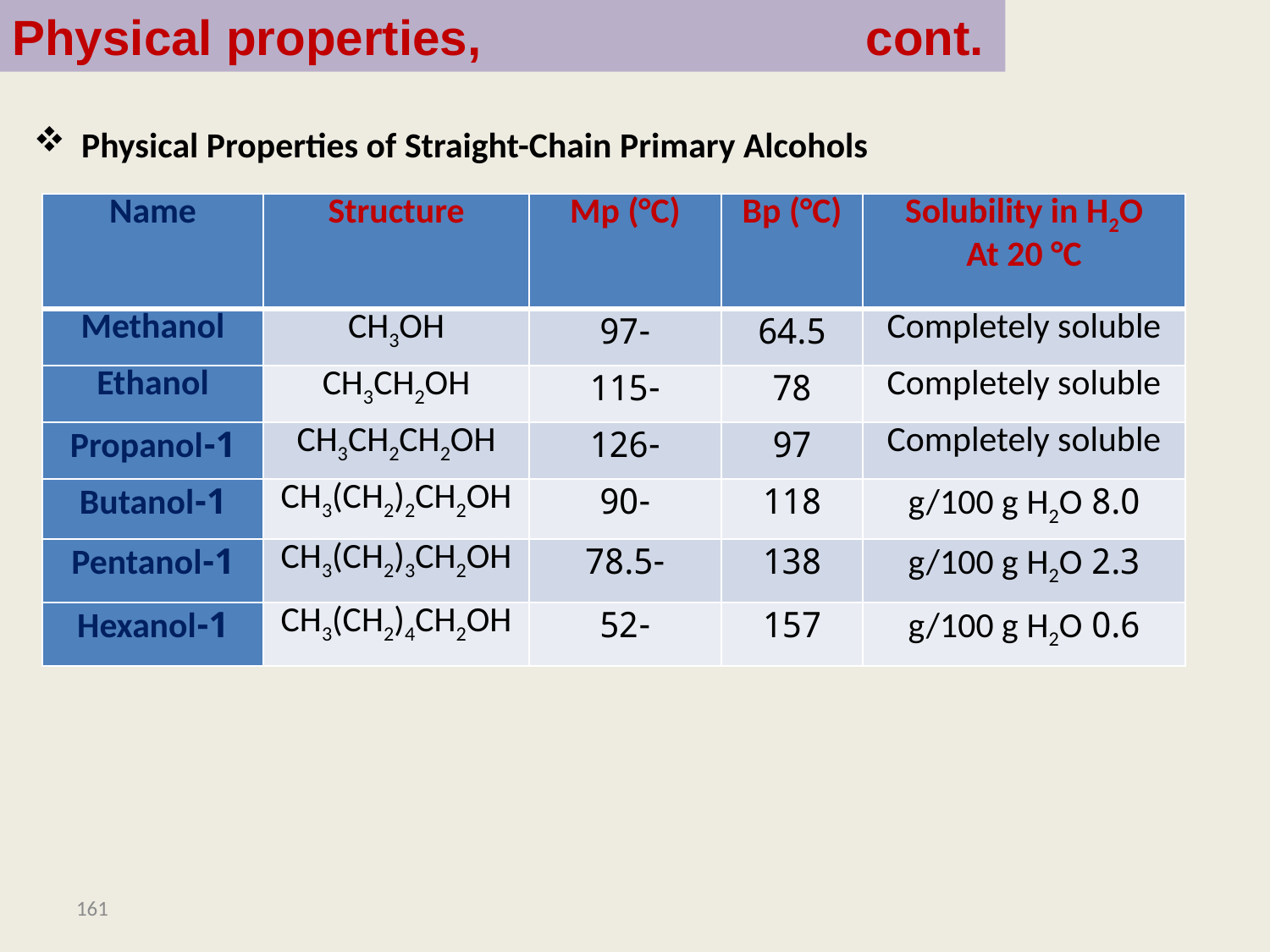

Physical properties,                            cont.
Physical Properties of Straight-Chain Primary Alcohols
| Name | Structure | Mp (°C) | Bp (°C) | Solubility in H2O At 20 °C |
| --- | --- | --- | --- | --- |
| Methanol | CH3OH | -97 | 64.5 | Completely soluble |
| Ethanol | CH3CH2OH | -115 | 78 | Completely soluble |
| 1-Propanol | CH3CH2CH2OH | -126 | 97 | Completely soluble |
| 1-Butanol | CH3(CH2)2CH2OH | -90 | 118 | 8.0 g/100 g H2O |
| 1-Pentanol | CH3(CH2)3CH2OH | -78.5 | 138 | 2.3 g/100 g H2O |
| 1-Hexanol | CH3(CH2)4CH2OH | -52 | 157 | 0.6 g/100 g H2O |
161